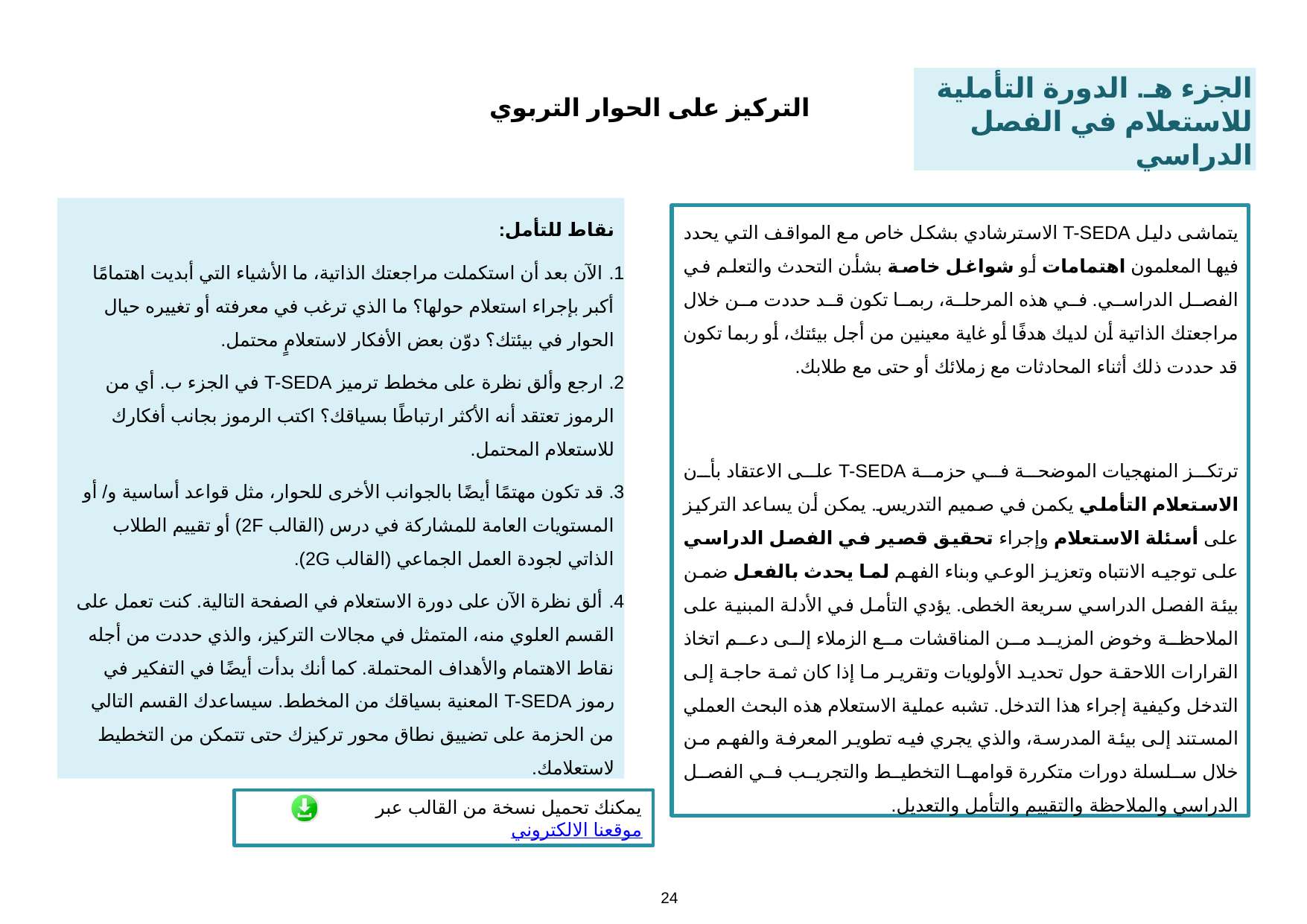

الجزء هـ. الدورة التأملية للاستعلام في الفصل الدراسي
التركيز على الحوار التربوي
نقاط للتأمل:
 الآن بعد أن استكملت مراجعتك الذاتية، ما الأشياء التي أبديت اهتمامًا أكبر بإجراء استعلام حولها؟ ما الذي ترغب في معرفته أو تغييره حيال الحوار في بيئتك؟ دوّن بعض الأفكار لاستعلامٍ محتمل.
 ارجع وألق نظرة على مخطط ترميز T-SEDA في الجزء ب. أي من الرموز تعتقد أنه الأكثر ارتباطًا بسياقك؟ اكتب الرموز بجانب أفكارك للاستعلام المحتمل.
 قد تكون مهتمًا أيضًا بالجوانب الأخرى للحوار، مثل قواعد أساسية و/ أو المستويات العامة للمشاركة في درس (القالب 2F) أو تقييم الطلاب الذاتي لجودة العمل الجماعي (القالب 2G).
 ألق نظرة الآن على دورة الاستعلام في الصفحة التالية. كنت تعمل على القسم العلوي منه، المتمثل في مجالات التركيز، والذي حددت من أجله نقاط الاهتمام والأهداف المحتملة. كما أنك بدأت أيضًا في التفكير في رموز T-SEDA المعنية بسياقك من المخطط. سيساعدك القسم التالي من الحزمة على تضييق نطاق محور تركيزك حتى تتمكن من التخطيط لاستعلامك.
يتماشى دليل T-SEDA الاسترشادي بشكل خاص مع المواقف التي يحدد فيها المعلمون اهتمامات أو شواغل خاصة بشأن التحدث والتعلم في الفصل الدراسي. في هذه المرحلة، ربما تكون قد حددت من خلال مراجعتك الذاتية أن لديك هدفًا أو غاية معينين من أجل بيئتك، أو ربما تكون قد حددت ذلك أثناء المحادثات مع زملائك أو حتى مع طلابك.

ترتكز المنهجيات الموضحة في حزمة T-SEDA على الاعتقاد بأن الاستعلام التأملي يكمن في صميم التدريس. يمكن أن يساعد التركيز على أسئلة الاستعلام وإجراء تحقيق قصير في الفصل الدراسي على توجيه الانتباه وتعزيز الوعي وبناء الفهم لما يحدث بالفعل ضمن بيئة الفصل الدراسي سريعة الخطى. يؤدي التأمل في الأدلة المبنية على الملاحظة وخوض المزيد من المناقشات مع الزملاء إلى دعم اتخاذ القرارات اللاحقة حول تحديد الأولويات وتقرير ما إذا كان ثمة حاجة إلى التدخل وكيفية إجراء هذا التدخل. تشبه عملية الاستعلام هذه البحث العملي المستند إلى بيئة المدرسة، والذي يجري فيه تطوير المعرفة والفهم من خلال سلسلة دورات متكررة قوامها التخطيط والتجريب في الفصل الدراسي والملاحظة والتقييم والتأمل والتعديل.
يمكنك تحميل نسخة من القالب عبر موقعنا الالكتروني

24